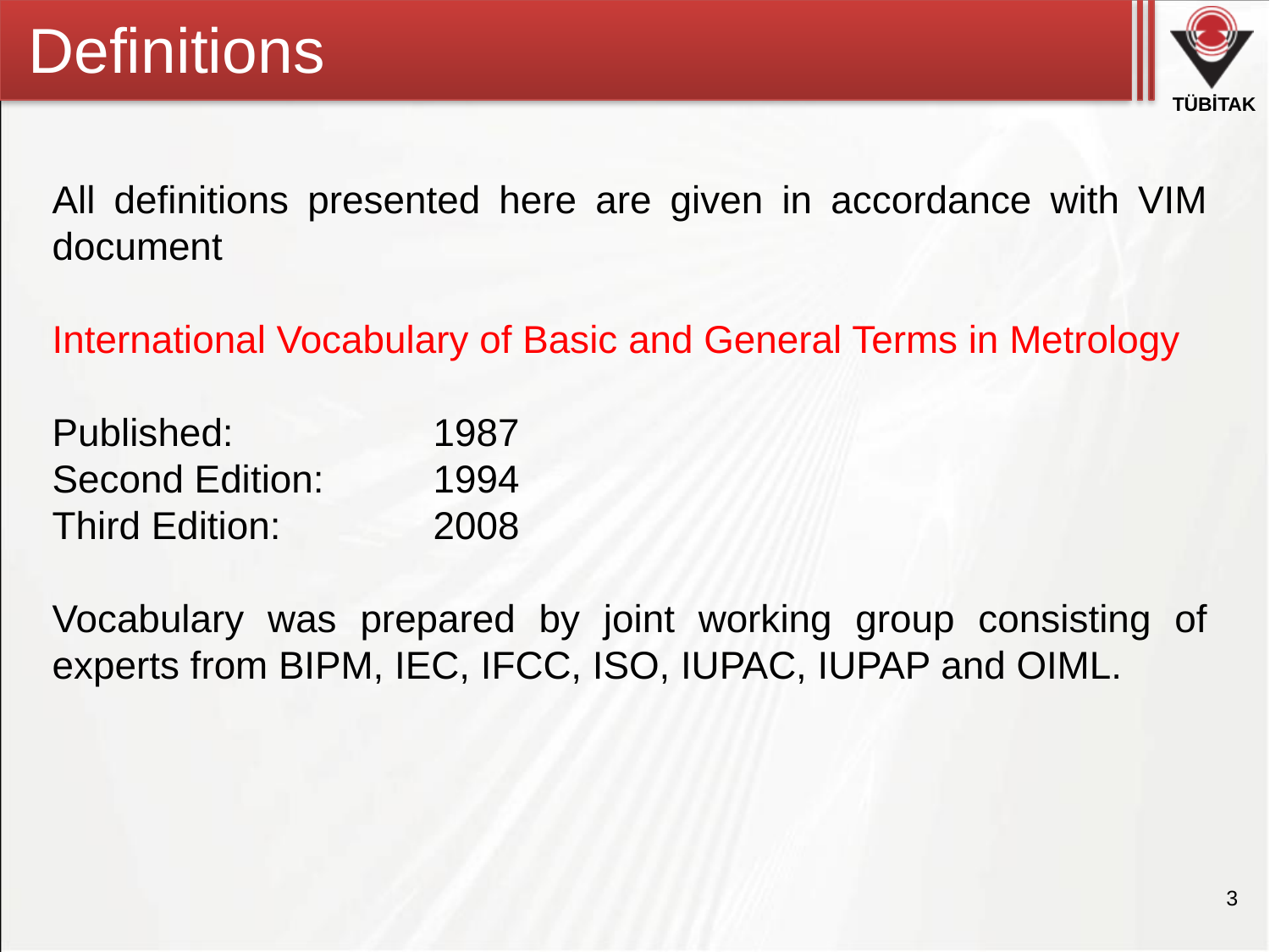

Definitions
All definitions presented here are given in accordance with VIM document

International Vocabulary of Basic and General Terms in Metrology

Published: 		1987
Second Edition: 	1994
Third Edition:		2008

Vocabulary was prepared by joint working group consisting of experts from BIPM, IEC, IFCC, ISO, IUPAC, IUPAP and OIML.

3